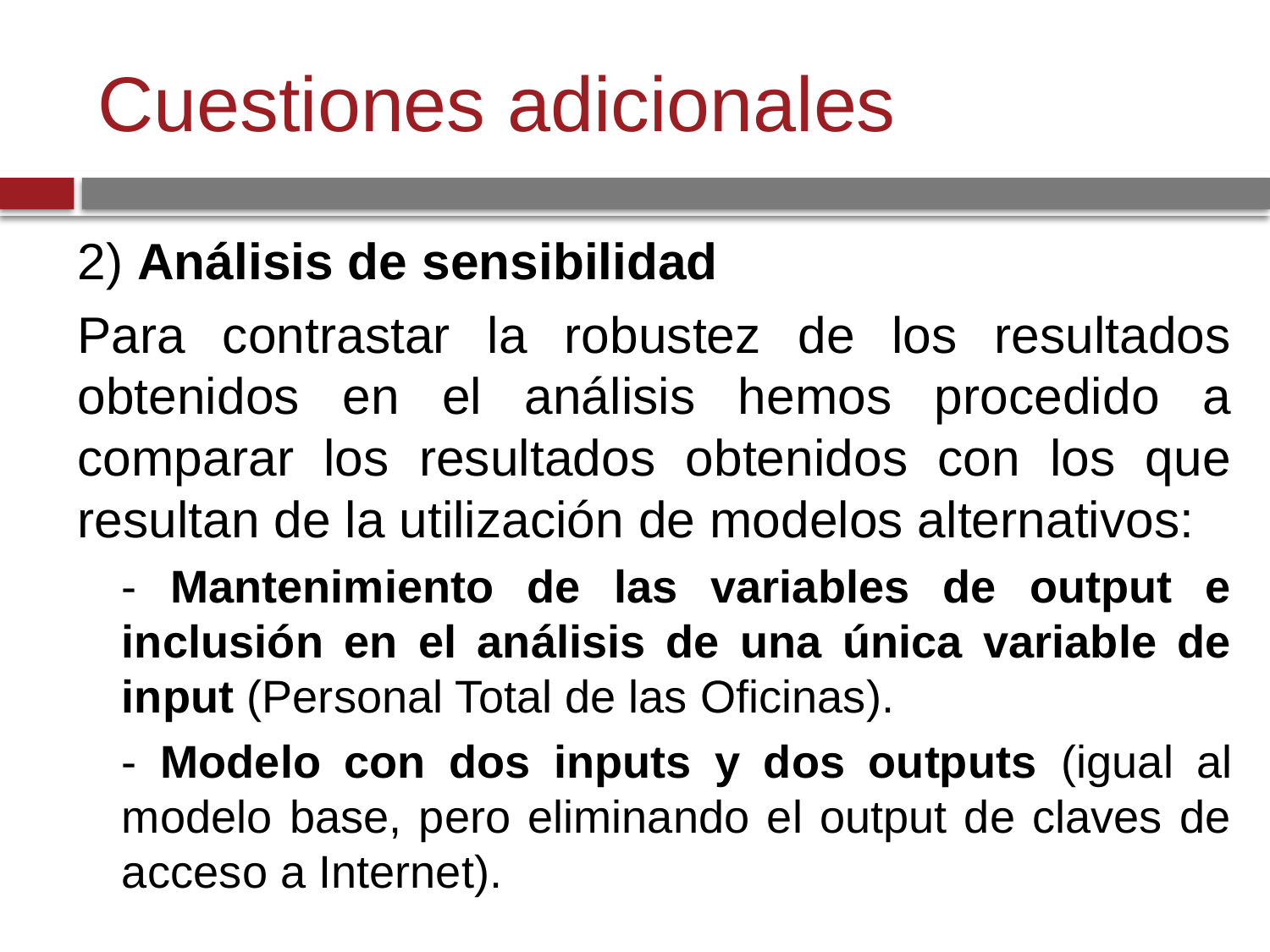

# Cuestiones adicionales
2) Análisis de sensibilidad
Para contrastar la robustez de los resultados obtenidos en el análisis hemos procedido a comparar los resultados obtenidos con los que resultan de la utilización de modelos alternativos:
- Mantenimiento de las variables de output e inclusión en el análisis de una única variable de input (Personal Total de las Oficinas).
- Modelo con dos inputs y dos outputs (igual al modelo base, pero eliminando el output de claves de acceso a Internet).